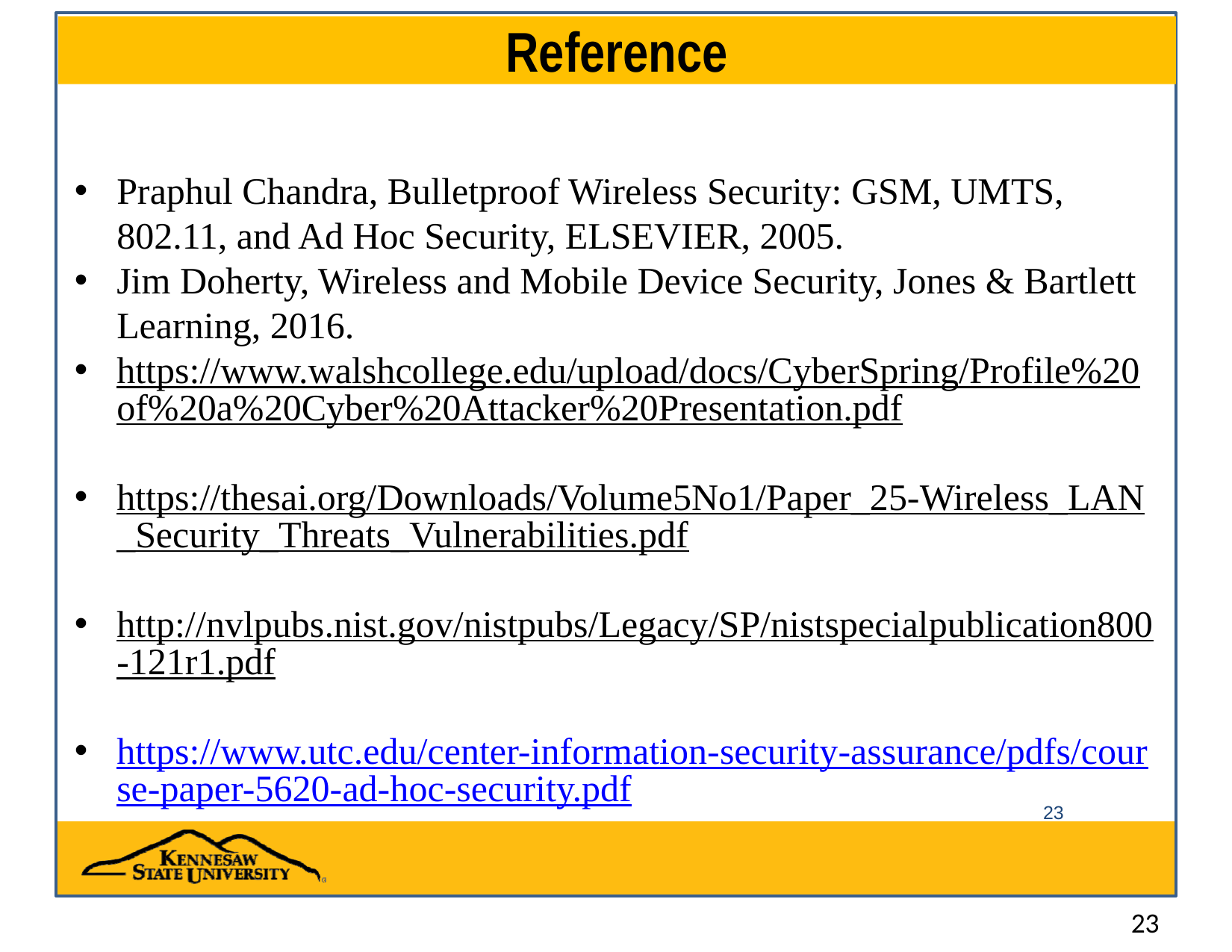

# Reference
Praphul Chandra, Bulletproof Wireless Security: GSM, UMTS, 802.11, and Ad Hoc Security, ELSEVIER, 2005.
Jim Doherty, Wireless and Mobile Device Security, Jones & Bartlett Learning, 2016.
https://www.walshcollege.edu/upload/docs/CyberSpring/Profile%20of%20a%20Cyber%20Attacker%20Presentation.pdf
https://thesai.org/Downloads/Volume5No1/Paper_25-Wireless_LAN_Security_Threats_Vulnerabilities.pdf
http://nvlpubs.nist.gov/nistpubs/Legacy/SP/nistspecialpublication800-121r1.pdf
https://www.utc.edu/center-information-security-assurance/pdfs/course-paper-5620-ad-hoc-security.pdf
23